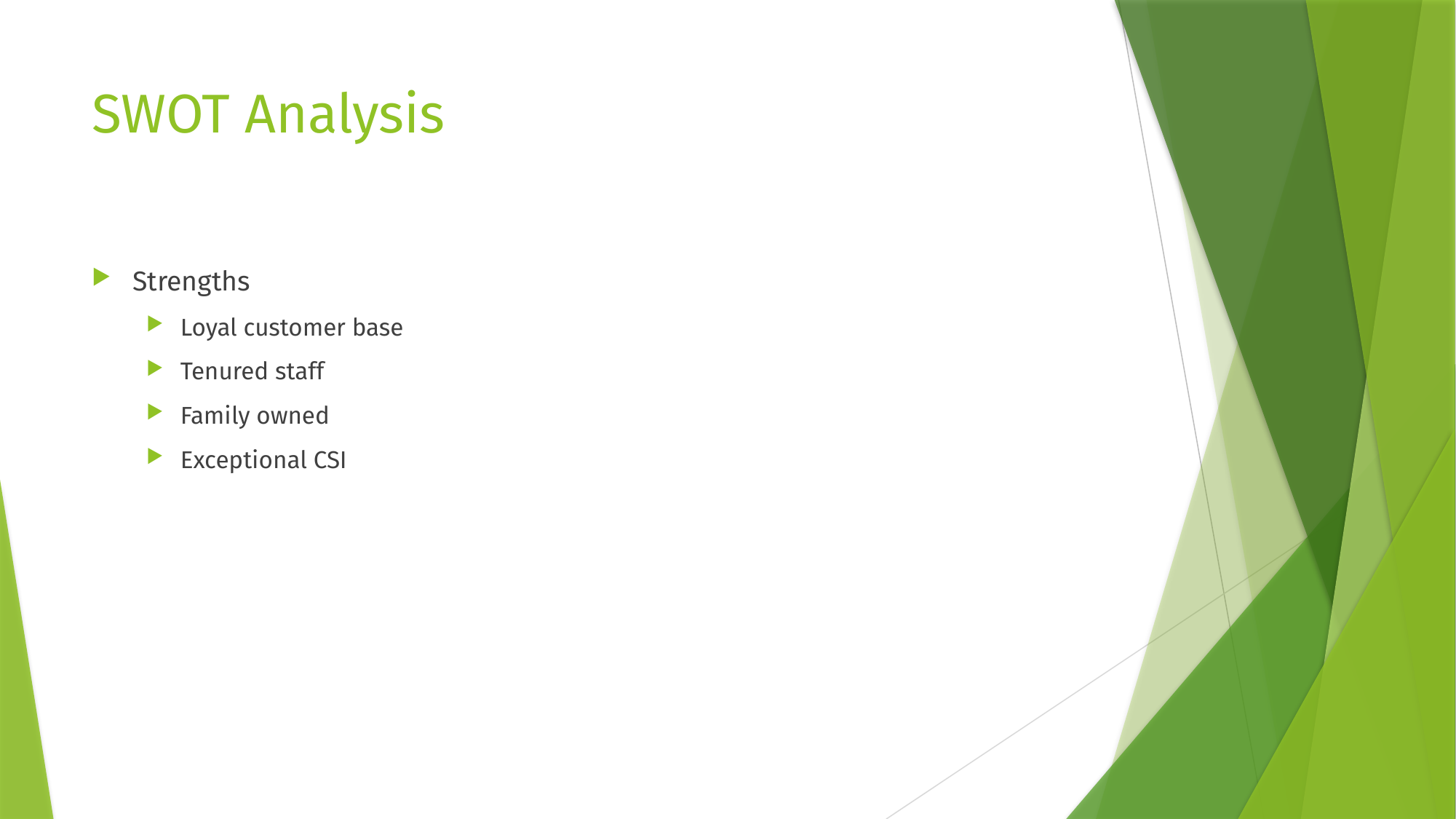

# SWOT Analysis
Strengths
Loyal customer base
Tenured staff
Family owned
Exceptional CSI